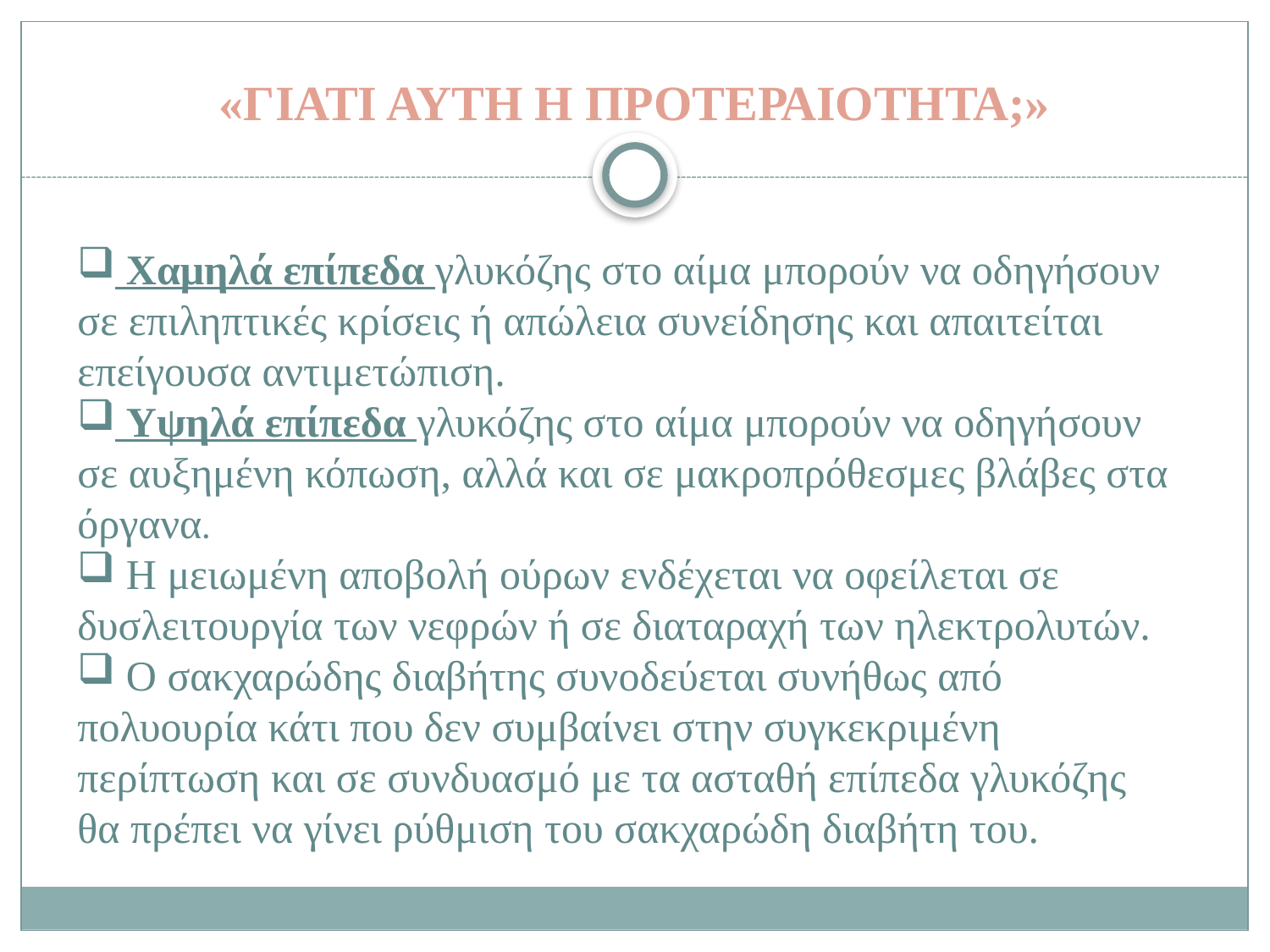

# «ΓΙΑΤΙ ΑΥΤΗ Η ΠΡΟΤΕΡΑΙΟΤΗΤΑ;»
 Χαμηλά επίπεδα γλυκόζης στο αίμα μπορούν να οδηγήσουν σε επιληπτικές κρίσεις ή απώλεια συνείδησης και απαιτείται επείγουσα αντιμετώπιση.
 Υψηλά επίπεδα γλυκόζης στο αίμα μπορούν να οδηγήσουν σε αυξημένη κόπωση, αλλά και σε μακροπρόθεσμες βλάβες στα όργανα.
 Η μειωμένη αποβολή ούρων ενδέχεται να οφείλεται σε δυσλειτουργία των νεφρών ή σε διαταραχή των ηλεκτρολυτών.
 Ο σακχαρώδης διαβήτης συνοδεύεται συνήθως από πολυουρία κάτι που δεν συμβαίνει στην συγκεκριμένη περίπτωση και σε συνδυασμό με τα ασταθή επίπεδα γλυκόζης θα πρέπει να γίνει ρύθμιση του σακχαρώδη διαβήτη του.